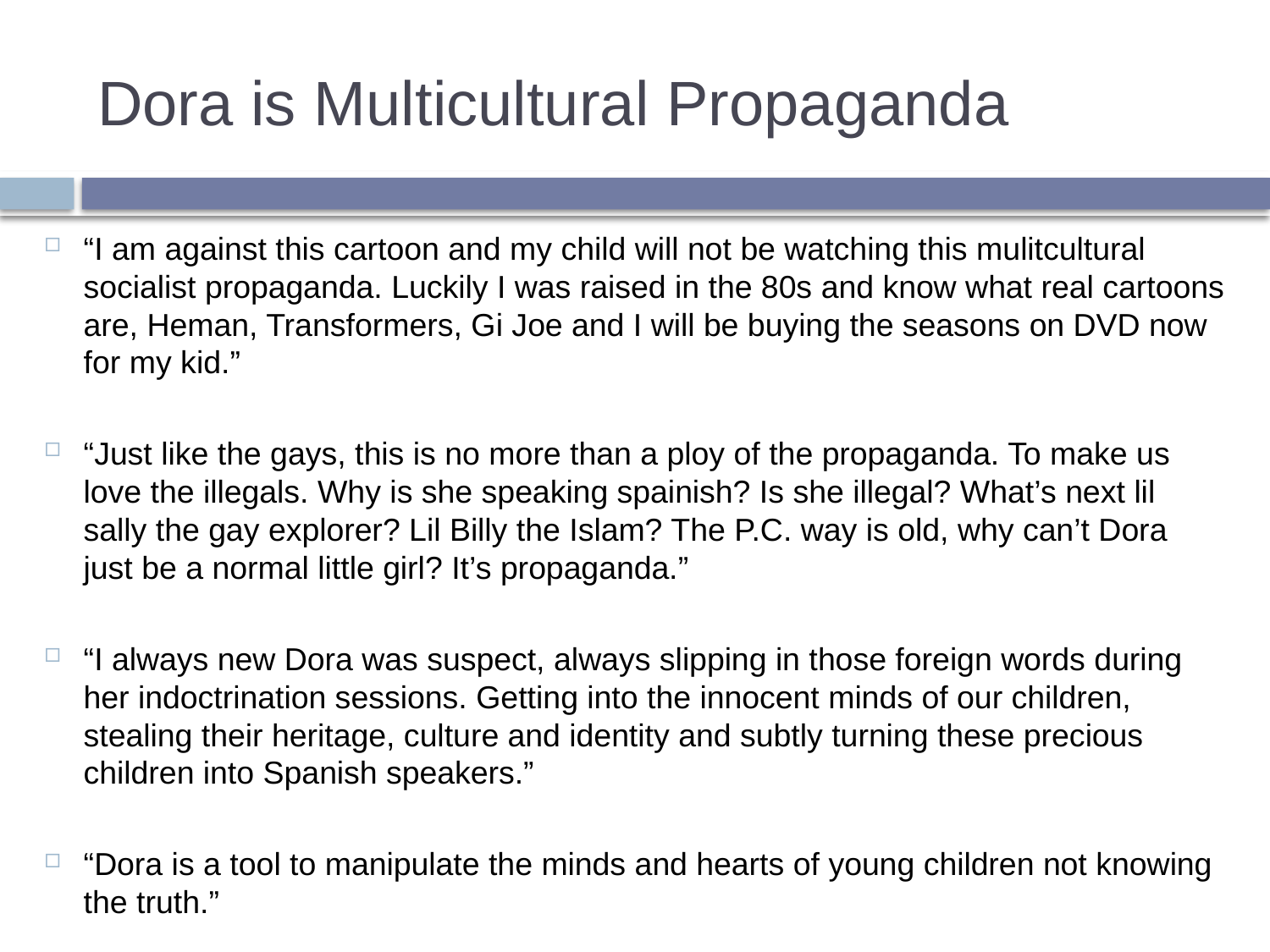

# Dora is Multicultural Propaganda
“I am against this cartoon and my child will not be watching this mulitcultural socialist propaganda. Luckily I was raised in the 80s and know what real cartoons are, Heman, Transformers, Gi Joe and I will be buying the seasons on DVD now for my kid.”

“Just like the gays, this is no more than a ploy of the propaganda. To make us love the illegals. Why is she speaking spainish? Is she illegal? What’s next lil sally the gay explorer? Lil Billy the Islam? The P.C. way is old, why can’t Dora just be a normal little girl? It’s propaganda.”

“I always new Dora was suspect, always slipping in those foreign words during her indoctrination sessions. Getting into the innocent minds of our children, stealing their heritage, culture and identity and subtly turning these precious children into Spanish speakers.”

“Dora is a tool to manipulate the minds and hearts of young children not knowing the truth.”